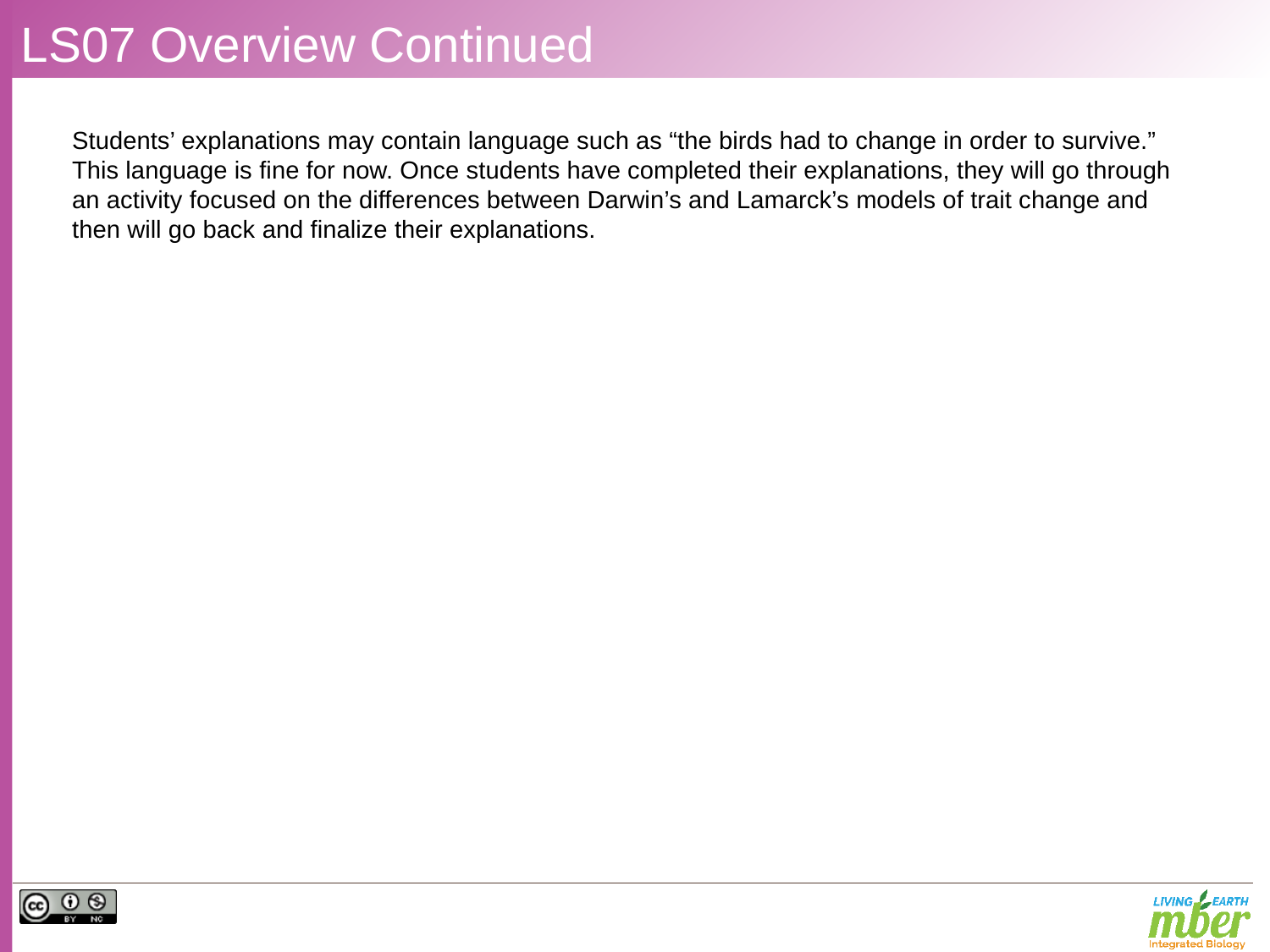

# LS07 Overview Continued
Students’ explanations may contain language such as “the birds had to change in order to survive.” This language is fine for now. Once students have completed their explanations, they will go through an activity focused on the differences between Darwin’s and Lamarck’s models of trait change and then will go back and finalize their explanations.